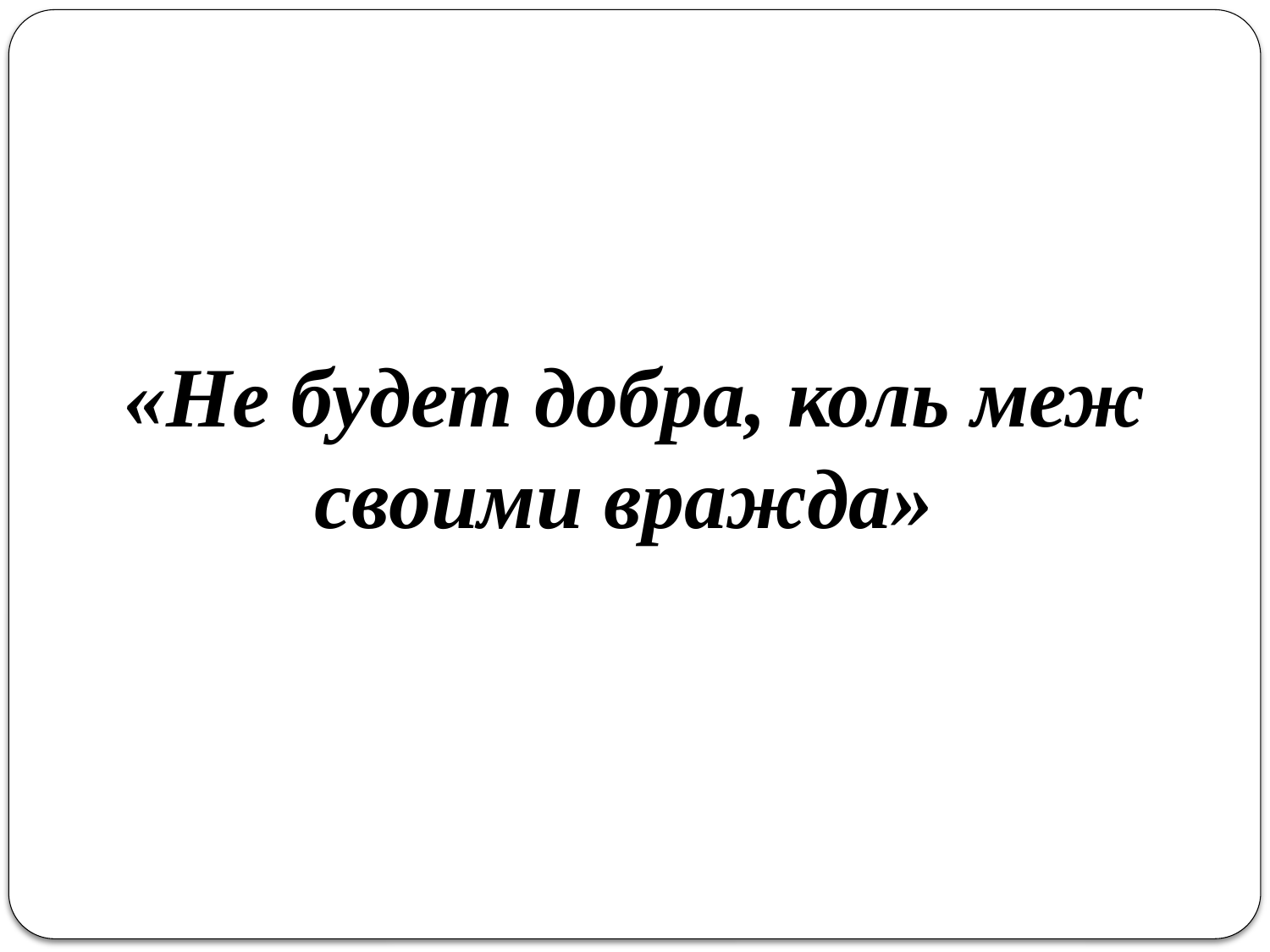

«Не будет добра, коль меж своими вражда»